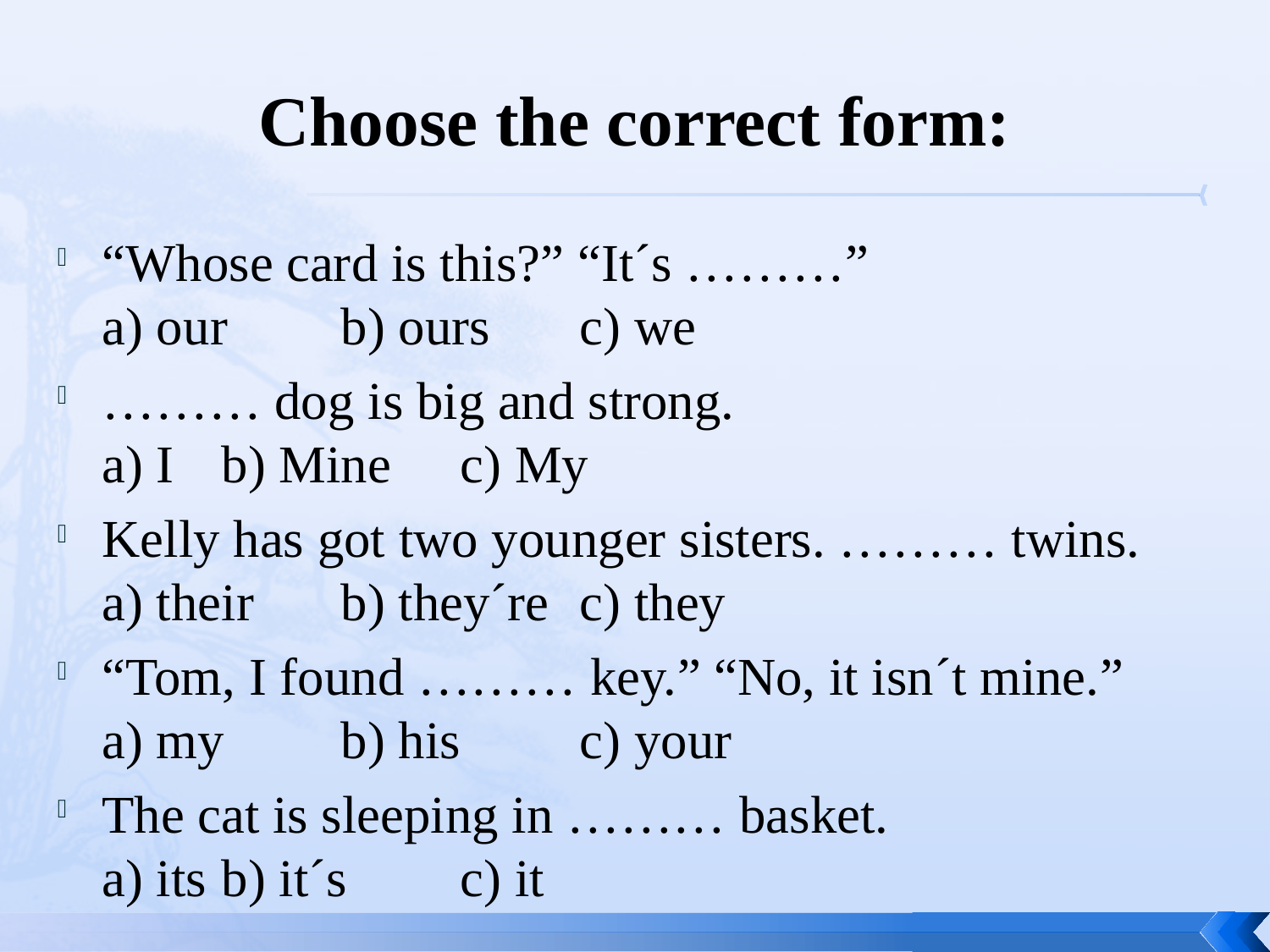

# Choose the correct form:
“Whose card is this?” “It´s ………”
a) our	b) ours	c) we
……… dog is big and strong.
a) I		b) Mine 	c) My
Kelly has got two younger sisters. ……… twins.
a) their	b) they´re 	c) they
“Tom, I found ……… key.” “No, it isn´t mine.”
a) my	b) his 	c) your
The cat is sleeping in ……… basket.
a) its	b) it´s 	c) it